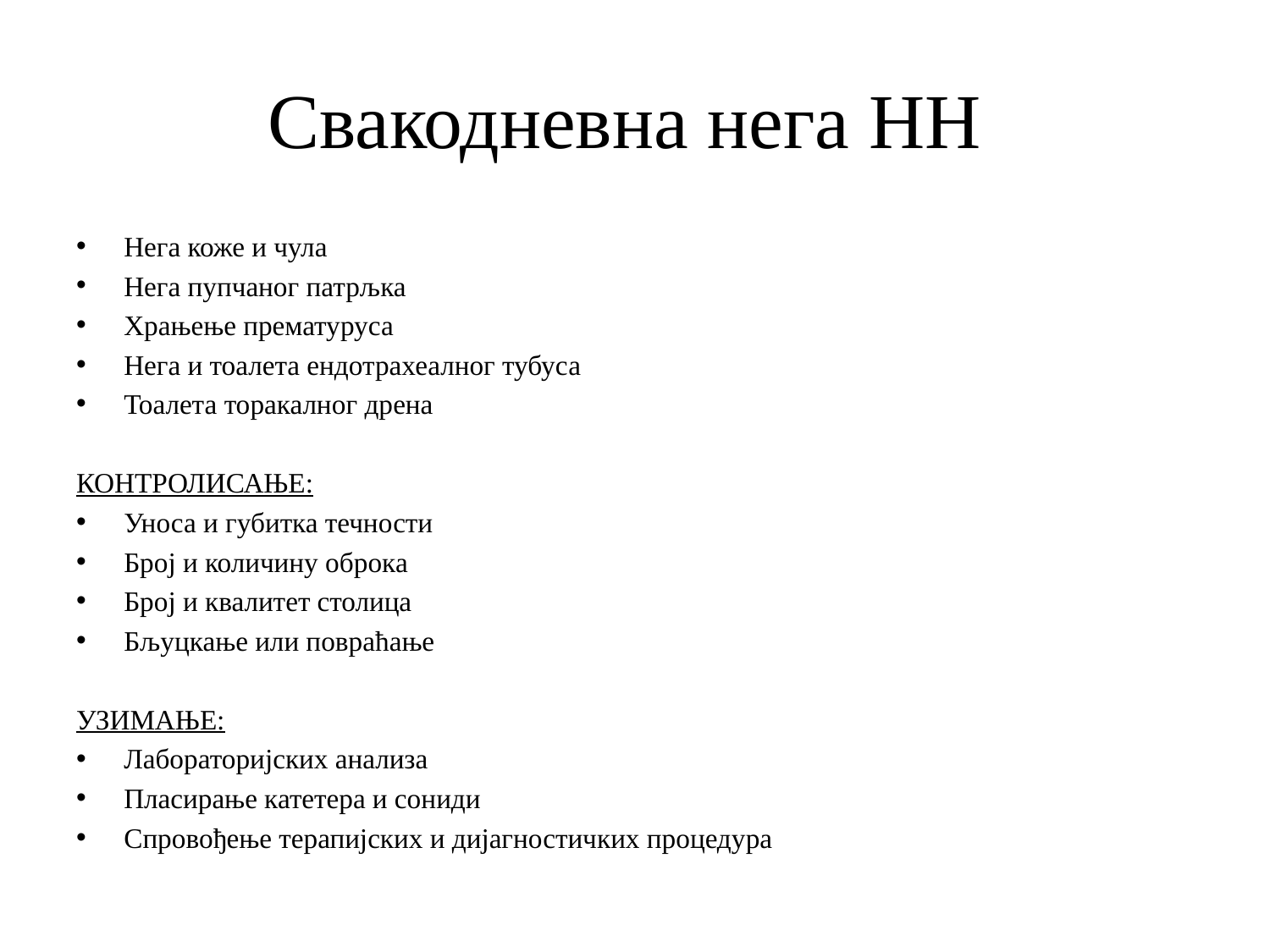

# Свакодневна нега НН
Нега коже и чула
Нега пупчаног патрљка
Храњење прематуруса
Нега и тоалета ендотрахеалног тубуса
Тоалета торакалног дрена

КОНТРОЛИСАЊЕ:
Уноса и губитка течности
Број и количину оброка
Број и квалитет столица
Бљуцкање или повраћање

УЗИМАЊЕ:
Лабораторијских анализа
Пласирање катетера и сониди
Спровођење терапијских и дијагностичких процедура